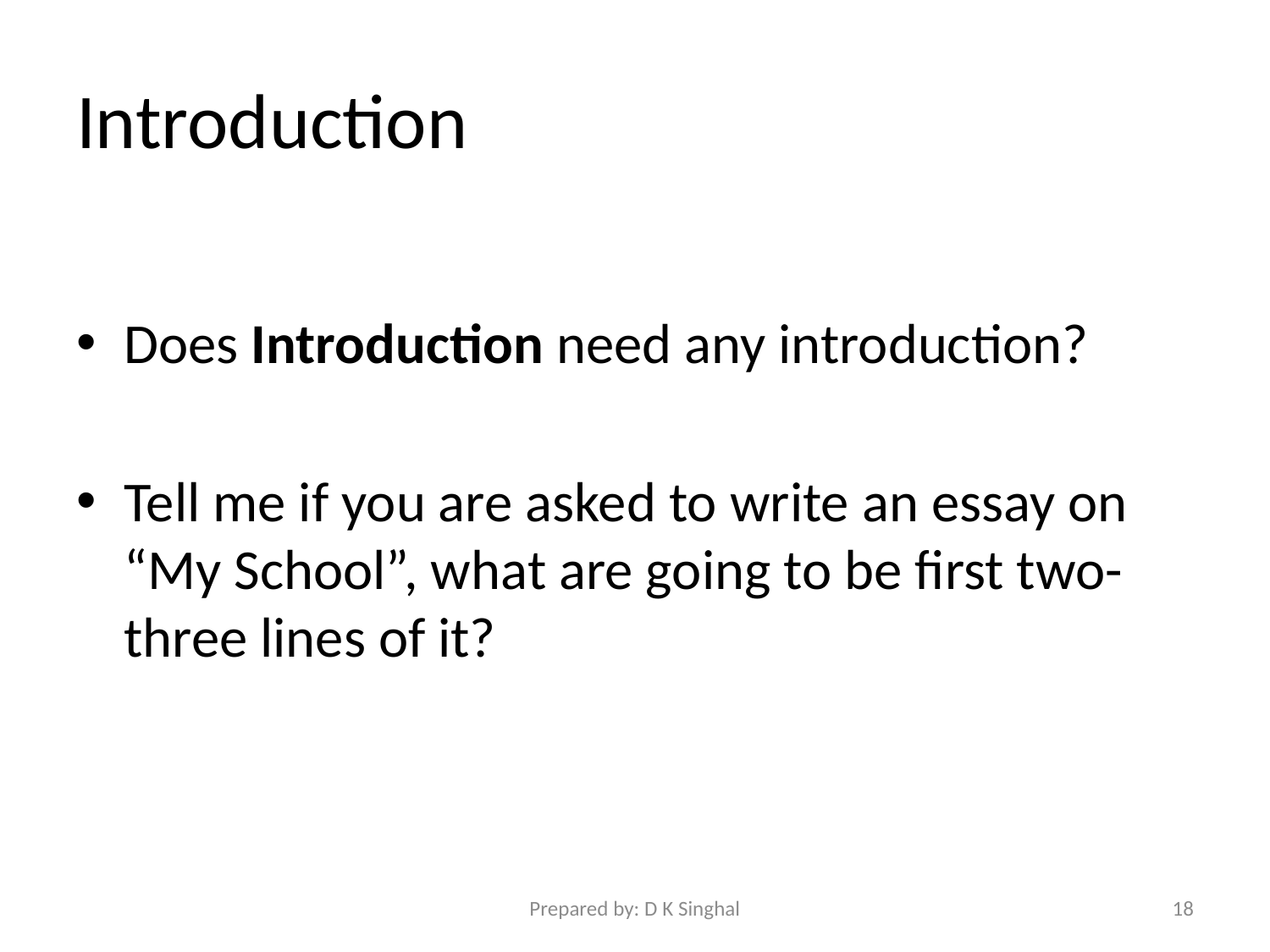

# Introduction

Does Introduction need any introduction?

Tell me if you are asked to write an essay on “My School”, what are going to be first two-three lines of it?

Prepared by: D K Singhal
18